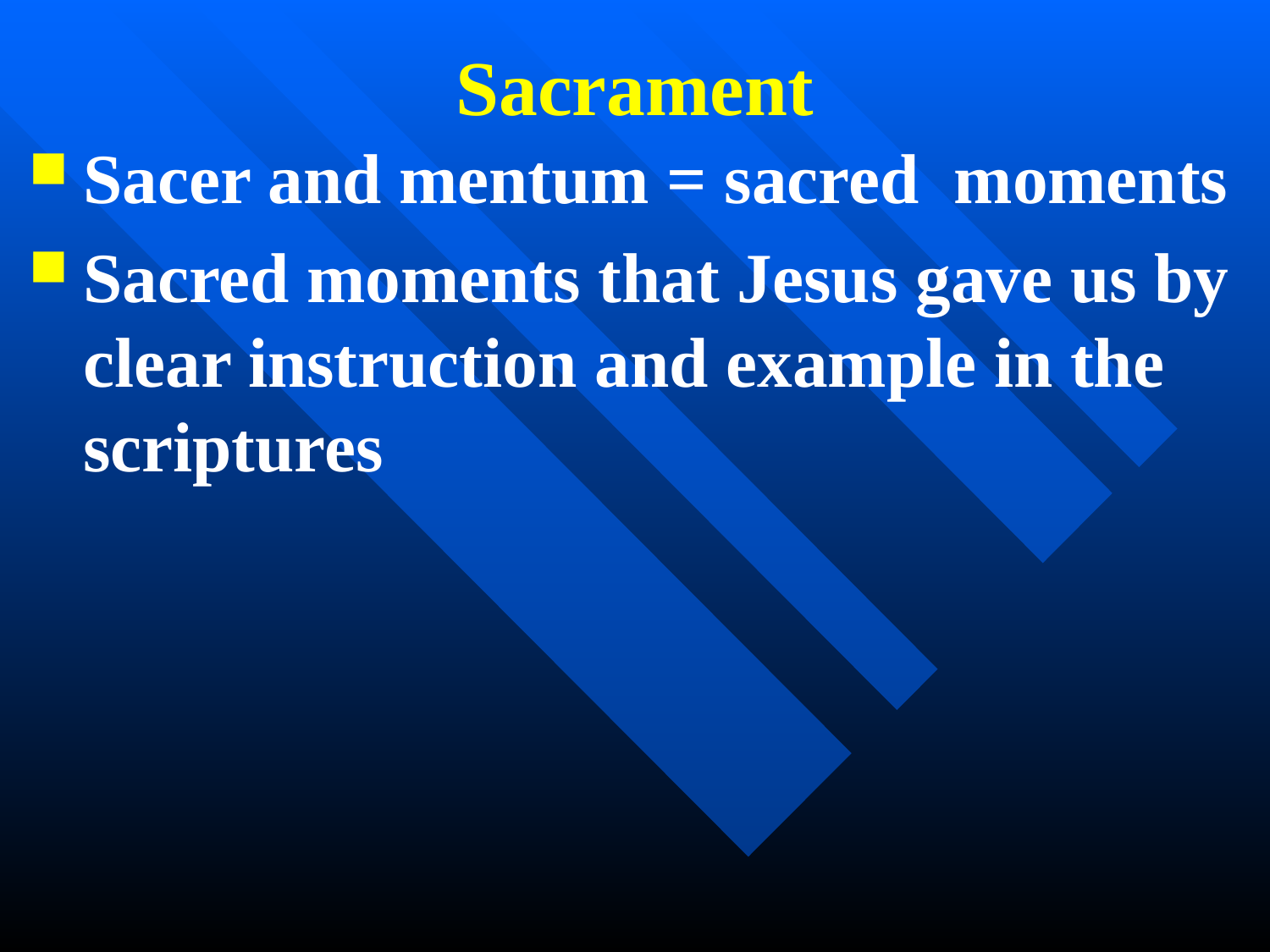

Sacrament
Sacer and mentum = sacred  moments
Sacred moments that Jesus gave us by clear instruction and example in the scriptures